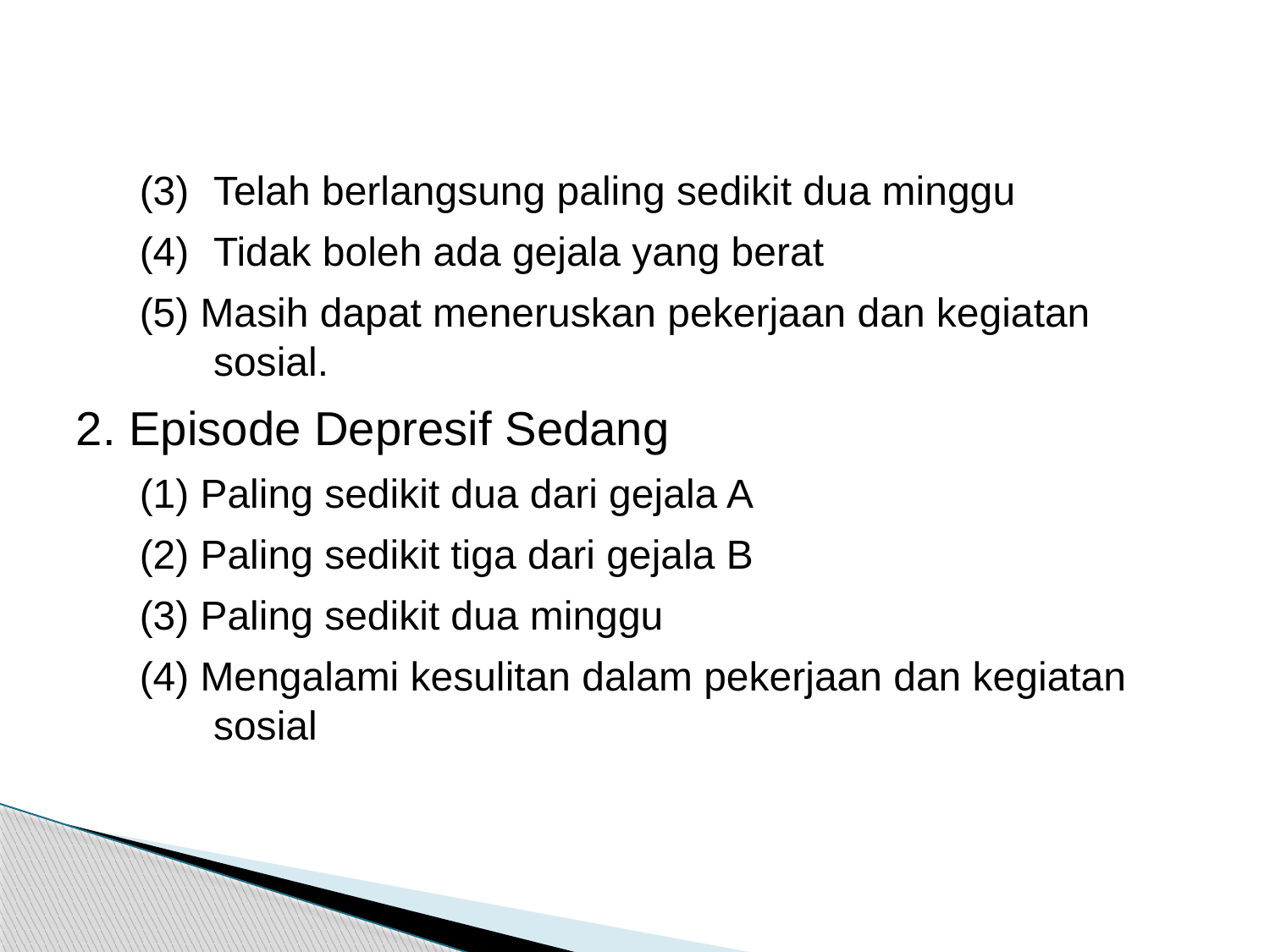

(3)	Telah berlangsung paling sedikit dua minggu
(4)	Tidak boleh ada gejala yang berat
(5) Masih dapat meneruskan pekerjaan dan kegiatan sosial.
2. Episode Depresif Sedang
(1) Paling sedikit dua dari gejala A
(2) Paling sedikit tiga dari gejala B
(3) Paling sedikit dua minggu
(4) Mengalami kesulitan dalam pekerjaan dan kegiatan sosial